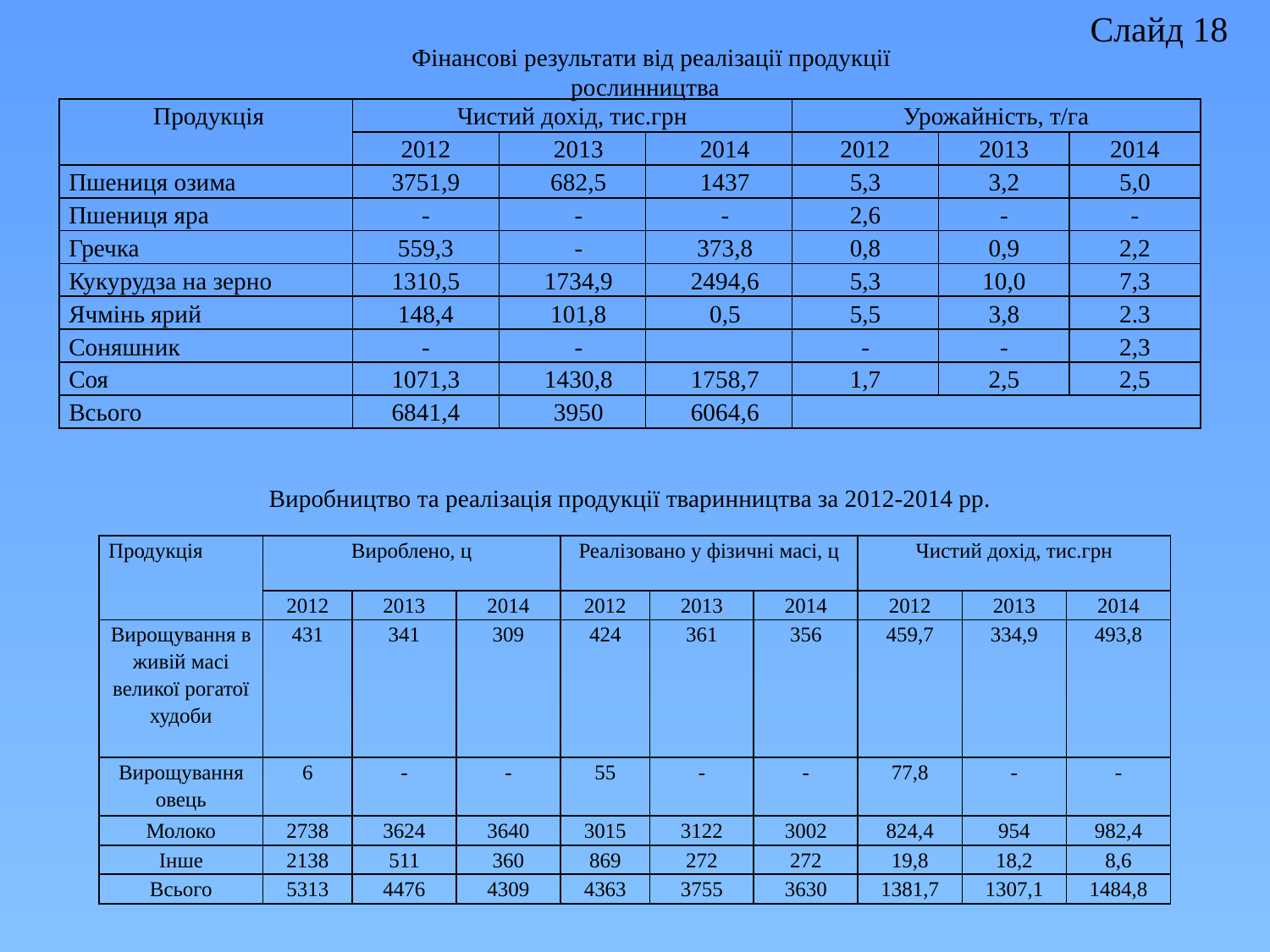

Слайд 18
Фінансові результати від реалізації продукції рослинництва
| Продукція | Чистий дохід, тис.грн |  |  | Урожайність, т/га |  |  |
| --- | --- | --- | --- | --- | --- | --- |
|  | 2012 | 2013 | 2014 | 2012 | 2013 | 2014 |
| Пшениця озима | 3751,9 | 682,5 | 1437 | 5,3 | 3,2 | 5,0 |
| Пшениця яра | - | - | - | 2,6 | - | - |
| Гречка | 559,3 | - | 373,8 | 0,8 | 0,9 | 2,2 |
| Кукурудза на зерно | 1310,5 | 1734,9 | 2494,6 | 5,3 | 10,0 | 7,3 |
| Ячмінь ярий | 148,4 | 101,8 | 0,5 | 5,5 | 3,8 | 2.3 |
| Соняшник | - | - |  | - | - | 2,3 |
| Соя | 1071,3 | 1430,8 | 1758,7 | 1,7 | 2,5 | 2,5 |
| Всього | 6841,4 | 3950 | 6064,6 |  |  |  |
Виробництво та реалізація продукції тваринництва за 2012-2014 рр.
| Продукція | Вироблено, ц |  |  | Реалізовано у фізичні масі, ц |  |  | Чистий дохід, тис.грн |  |  |
| --- | --- | --- | --- | --- | --- | --- | --- | --- | --- |
|  | 2012 | 2013 | 2014 | 2012 | 2013 | 2014 | 2012 | 2013 | 2014 |
| Вирощування в живій масі великої рогатої худоби | 431 | 341 | 309 | 424 | 361 | 356 | 459,7 | 334,9 | 493,8 |
| Вирощування овець | 6 | - | - | 55 | - | - | 77,8 | - | - |
| Молоко | 2738 | 3624 | 3640 | 3015 | 3122 | 3002 | 824,4 | 954 | 982,4 |
| Інше | 2138 | 511 | 360 | 869 | 272 | 272 | 19,8 | 18,2 | 8,6 |
| Всього | 5313 | 4476 | 4309 | 4363 | 3755 | 3630 | 1381,7 | 1307,1 | 1484,8 |